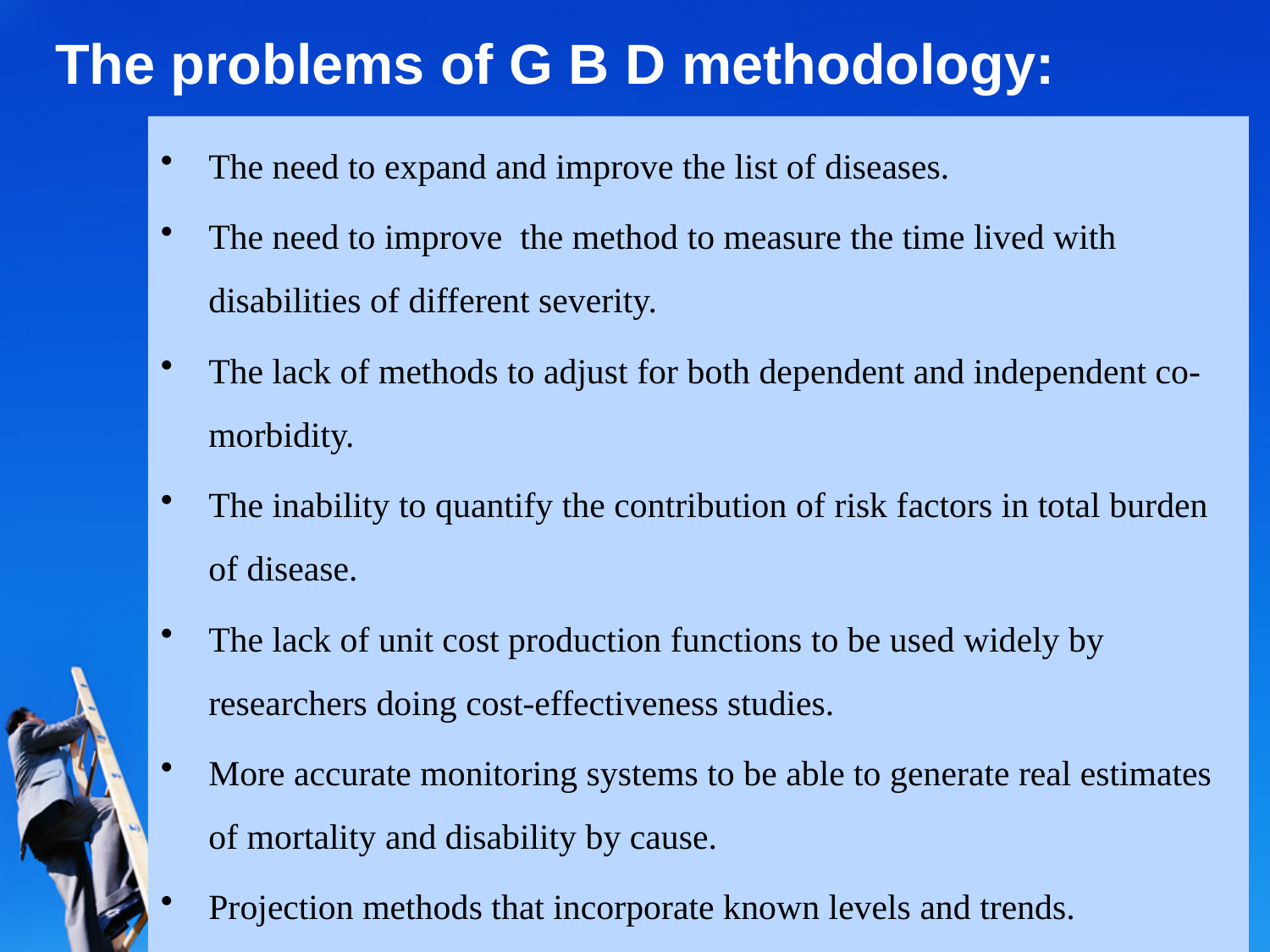

# The problems of G B D methodology:
The need to expand and improve the list of diseases.
The need to improve  the method to measure the time lived with disabilities of different severity.
The lack of methods to adjust for both dependent and independent co-morbidity.
The inability to quantify the contribution of risk factors in total burden of disease.
The lack of unit cost production functions to be used widely by researchers doing cost-effectiveness studies.
More accurate monitoring systems to be able to generate real estimates of mortality and disability by cause.
Projection methods that incorporate known levels and trends.